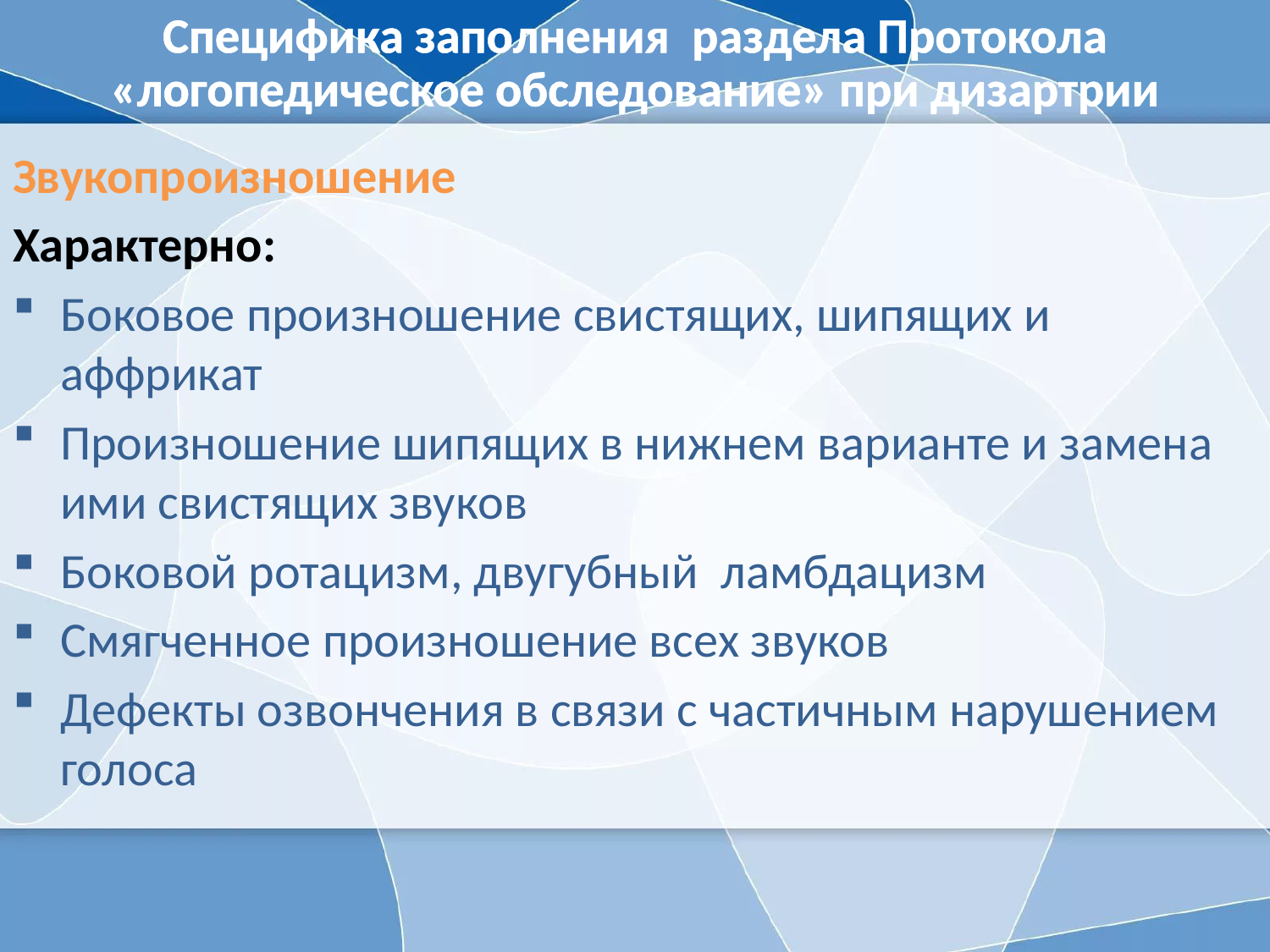

# Специфика заполнения  раздела Протокола «логопедическое обследование» при дизартрии
Звукопроизношение
Характерно:
Боковое произношение свистящих, шипящих и аффрикат
Произношение шипящих в нижнем варианте и замена ими свистящих звуков
Боковой ротацизм, двугубный  ламбдацизм
Смягченное произношение всех звуков
Дефекты озвончения в связи с частичным нарушением голоса